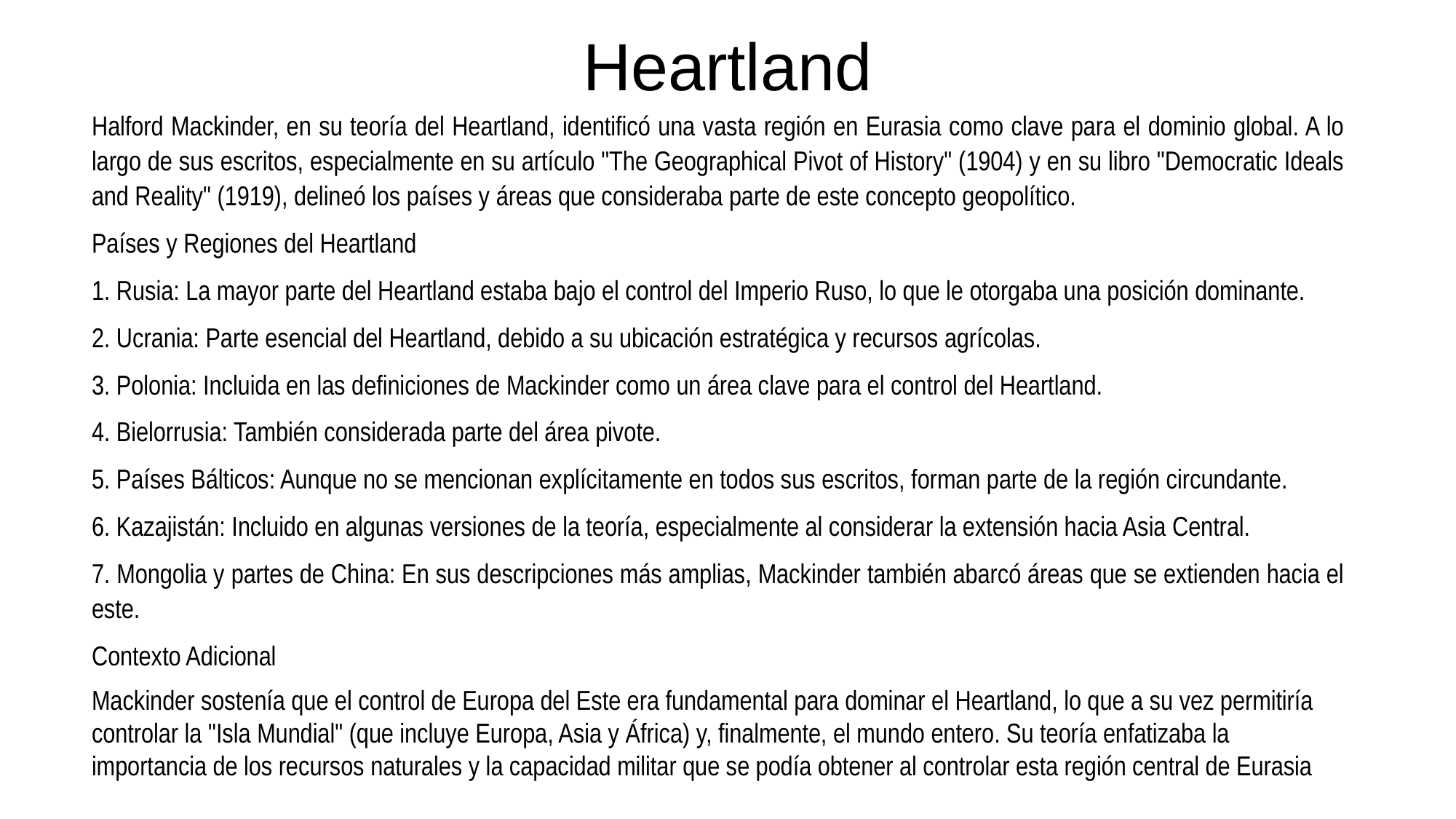

# Heartland
Halford Mackinder, en su teoría del Heartland, identificó una vasta región en Eurasia como clave para el dominio global. A lo largo de sus escritos, especialmente en su artículo "The Geographical Pivot of History" (1904) y en su libro "Democratic Ideals and Reality" (1919), delineó los países y áreas que consideraba parte de este concepto geopolítico.
Países y Regiones del Heartland
1. Rusia: La mayor parte del Heartland estaba bajo el control del Imperio Ruso, lo que le otorgaba una posición dominante.
2. Ucrania: Parte esencial del Heartland, debido a su ubicación estratégica y recursos agrícolas.
3. Polonia: Incluida en las definiciones de Mackinder como un área clave para el control del Heartland.
4. Bielorrusia: También considerada parte del área pivote.
5. Países Bálticos: Aunque no se mencionan explícitamente en todos sus escritos, forman parte de la región circundante.
6. Kazajistán: Incluido en algunas versiones de la teoría, especialmente al considerar la extensión hacia Asia Central.
7. Mongolia y partes de China: En sus descripciones más amplias, Mackinder también abarcó áreas que se extienden hacia el este.
Contexto Adicional
Mackinder sostenía que el control de Europa del Este era fundamental para dominar el Heartland, lo que a su vez permitiría controlar la "Isla Mundial" (que incluye Europa, Asia y África) y, finalmente, el mundo entero. Su teoría enfatizaba la importancia de los recursos naturales y la capacidad militar que se podía obtener al controlar esta región central de Eurasia